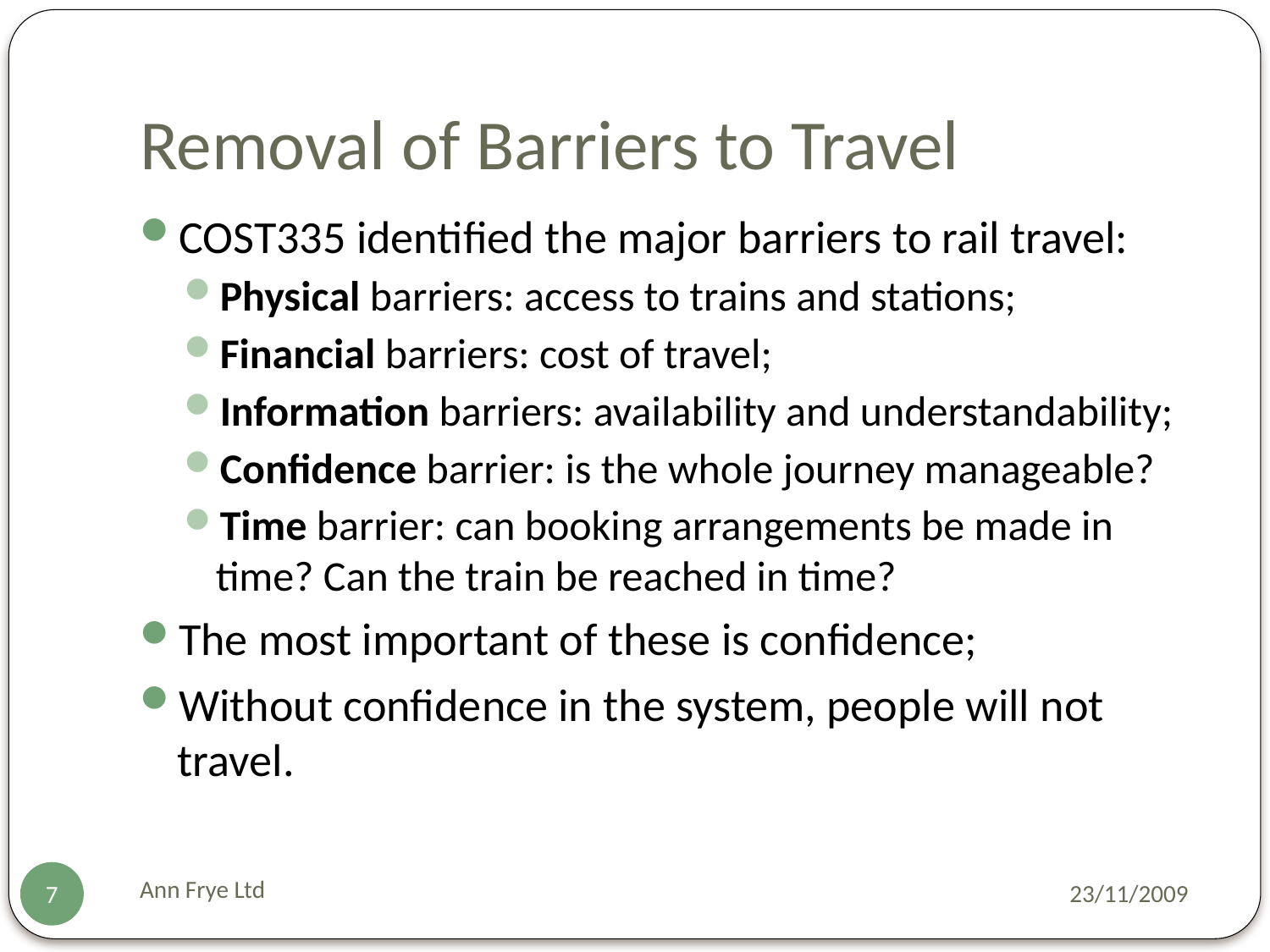

# Removal of Barriers to Travel
COST335 identified the major barriers to rail travel:
Physical barriers: access to trains and stations;
Financial barriers: cost of travel;
Information barriers: availability and understandability;
Confidence barrier: is the whole journey manageable?
Time barrier: can booking arrangements be made in time? Can the train be reached in time?
The most important of these is confidence;
Without confidence in the system, people will not travel.

Ann Frye Ltd
23/11/2009
7